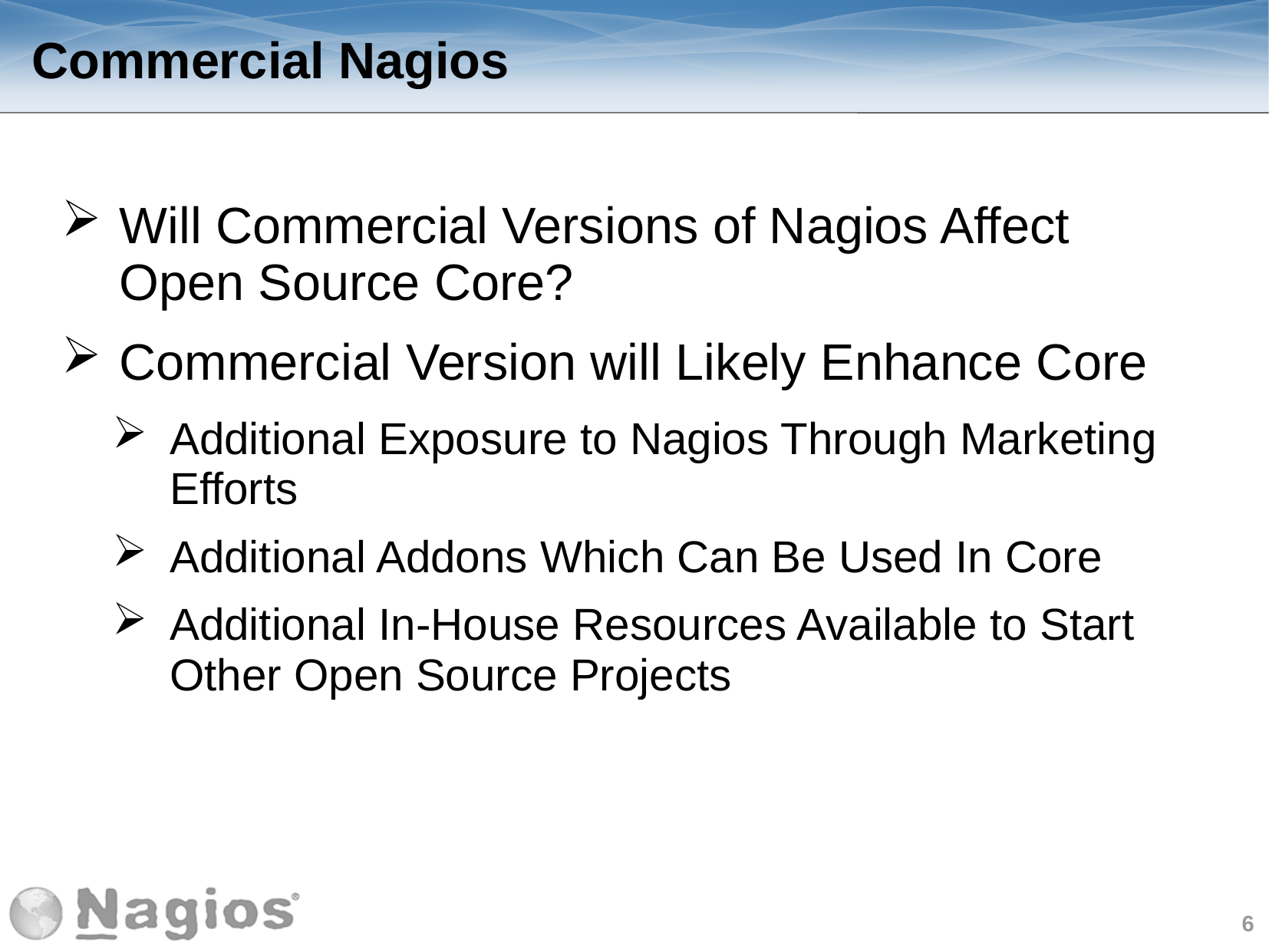

Commercial Nagios
Will Commercial Versions of Nagios Affect Open Source Core?
Commercial Version will Likely Enhance Core
Additional Exposure to Nagios Through Marketing Efforts
Additional Addons Which Can Be Used In Core
Additional In-House Resources Available to Start Other Open Source Projects
6